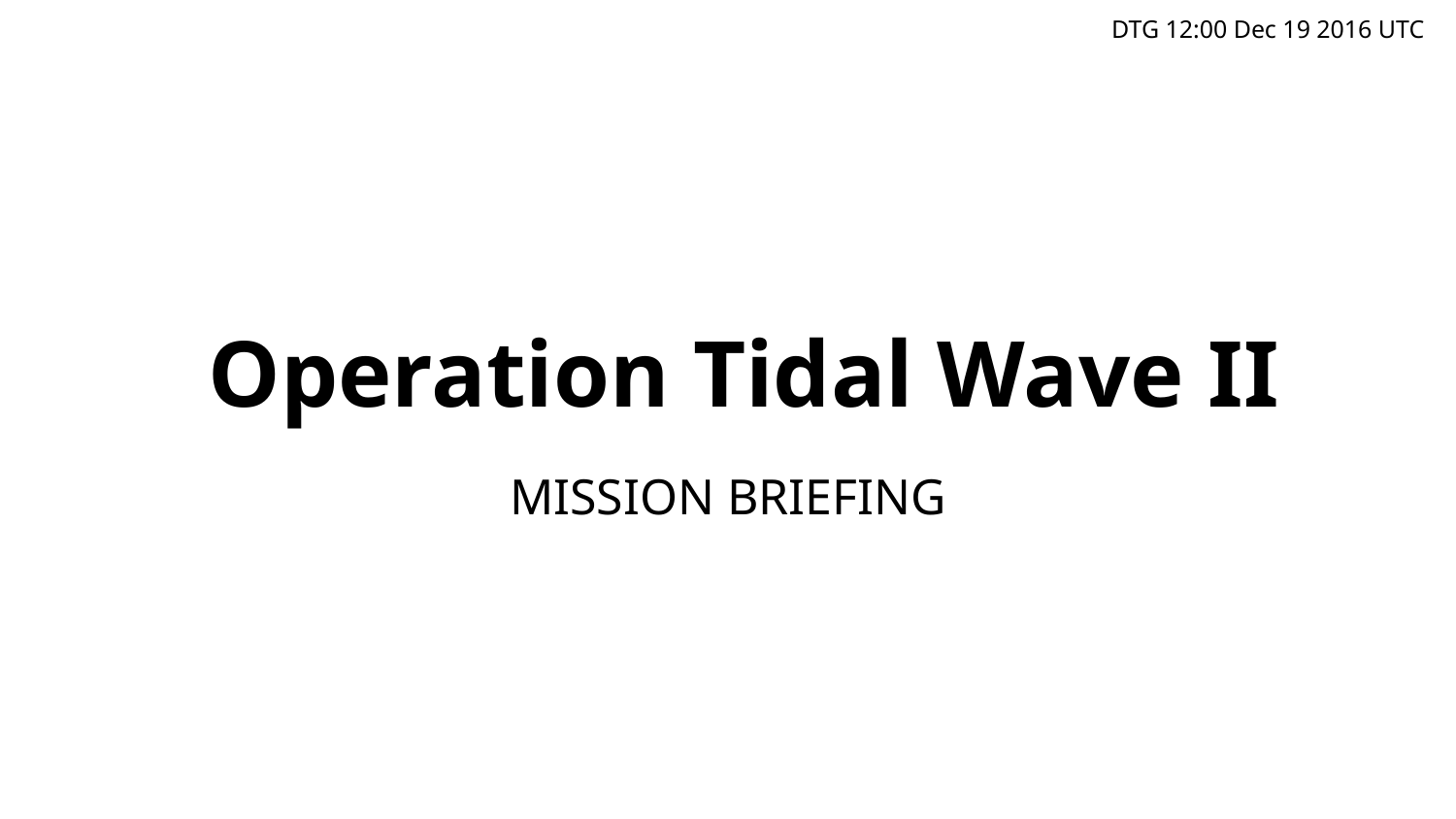

DTG 12:00 Dec 19 2016 UTC
# Operation Tidal Wave II
MISSION BRIEFING